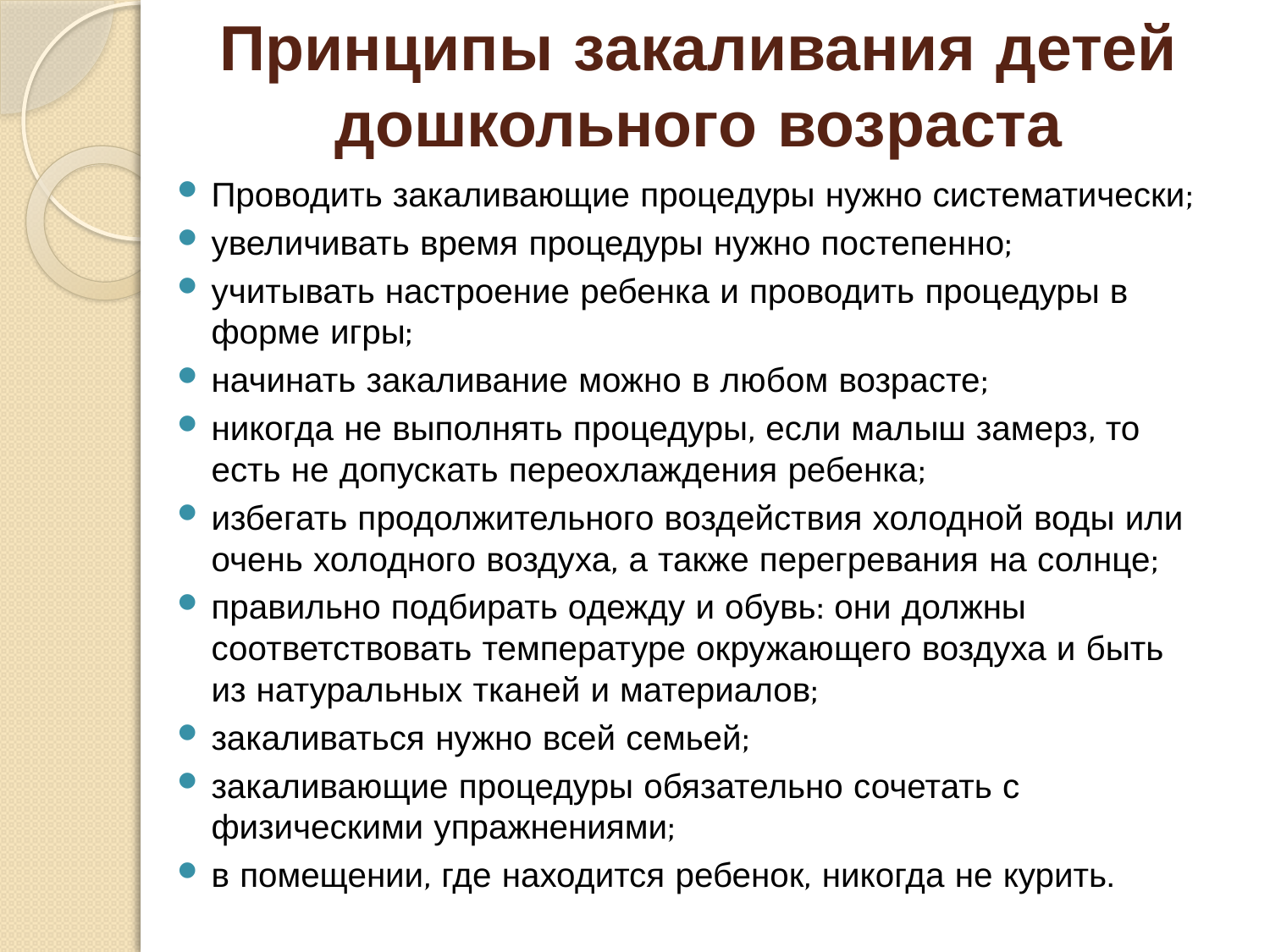

# Принципы закаливания детей дошкольного возраста
Проводить закаливающие процедуры нужно систематически;
увеличивать время процедуры нужно постепенно;
учитывать настроение ребенка и проводить процедуры в форме игры;
начинать закаливание можно в любом возрасте;
никогда не выполнять процедуры, если малыш замерз, то есть не допускать переохлаждения ребенка;
избегать продолжительного воздействия холодной воды или очень холодного воздуха, а также перегревания на солнце;
правильно подбирать одежду и обувь: они должны соответствовать температуре окружающего воздуха и быть из натуральных тканей и материалов;
закаливаться нужно всей семьей;
закаливающие процедуры обязательно сочетать с физическими упражнениями;
в помещении, где находится ребенок, никогда не курить.